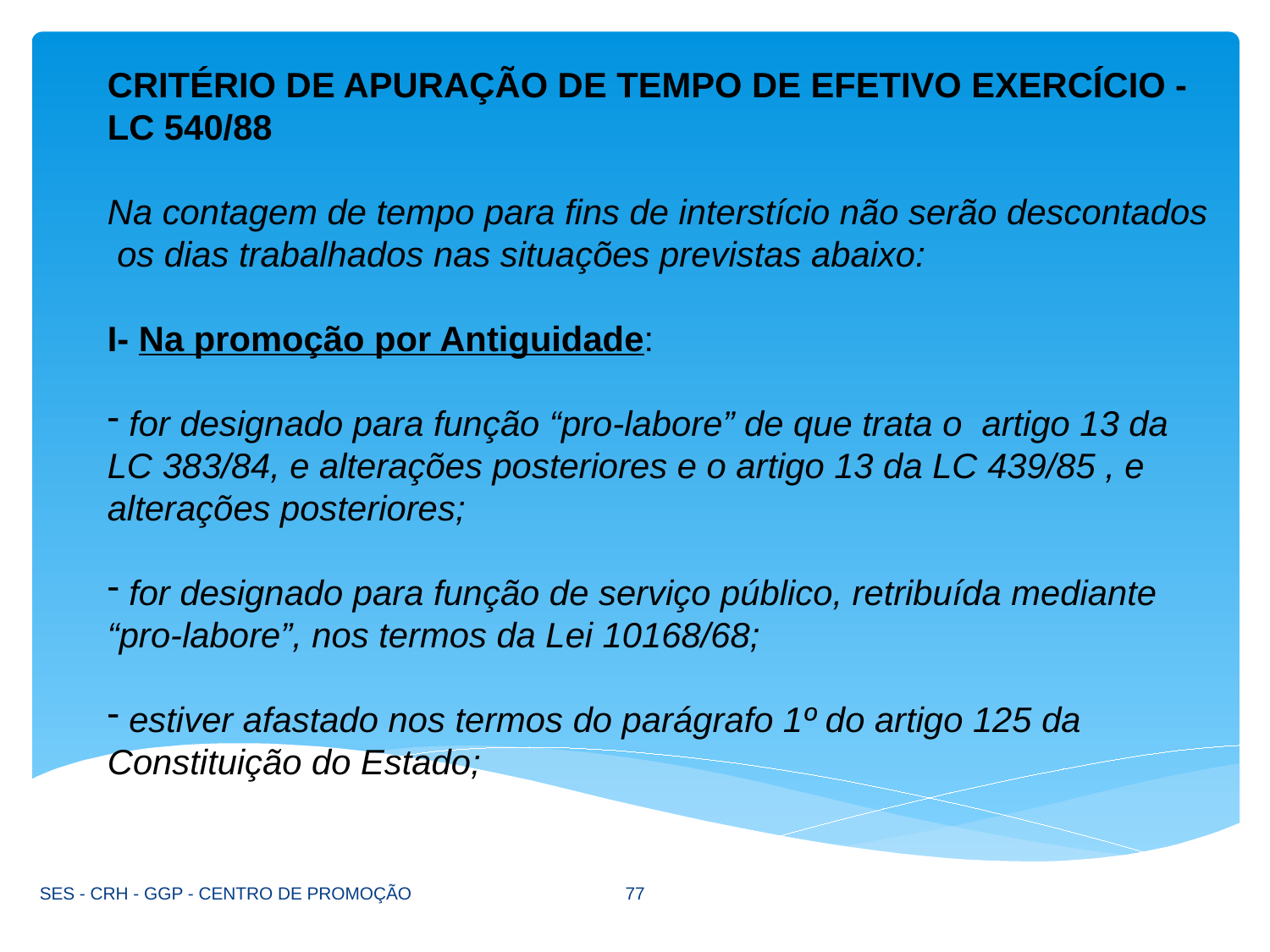

CRITÉRIO DE APURAÇÃO DE TEMPO DE EFETIVO EXERCÍCIO - LC 540/88

Na contagem de tempo para fins de interstício não serão descontados  os dias trabalhados nas situações previstas abaixo:

I- Na promoção por Antiguidade:

 for designado para função “pro-labore” de que trata o  artigo 13 da LC 383/84, e alterações posteriores e o artigo 13 da LC 439/85 , e alterações posteriores;

 for designado para função de serviço público, retribuída mediante “pro-labore”, nos termos da Lei 10168/68;

 estiver afastado nos termos do parágrafo 1º do artigo 125 da Constituição do Estado;

77
SES - CRH - GGP - CENTRO DE PROMOÇÃO